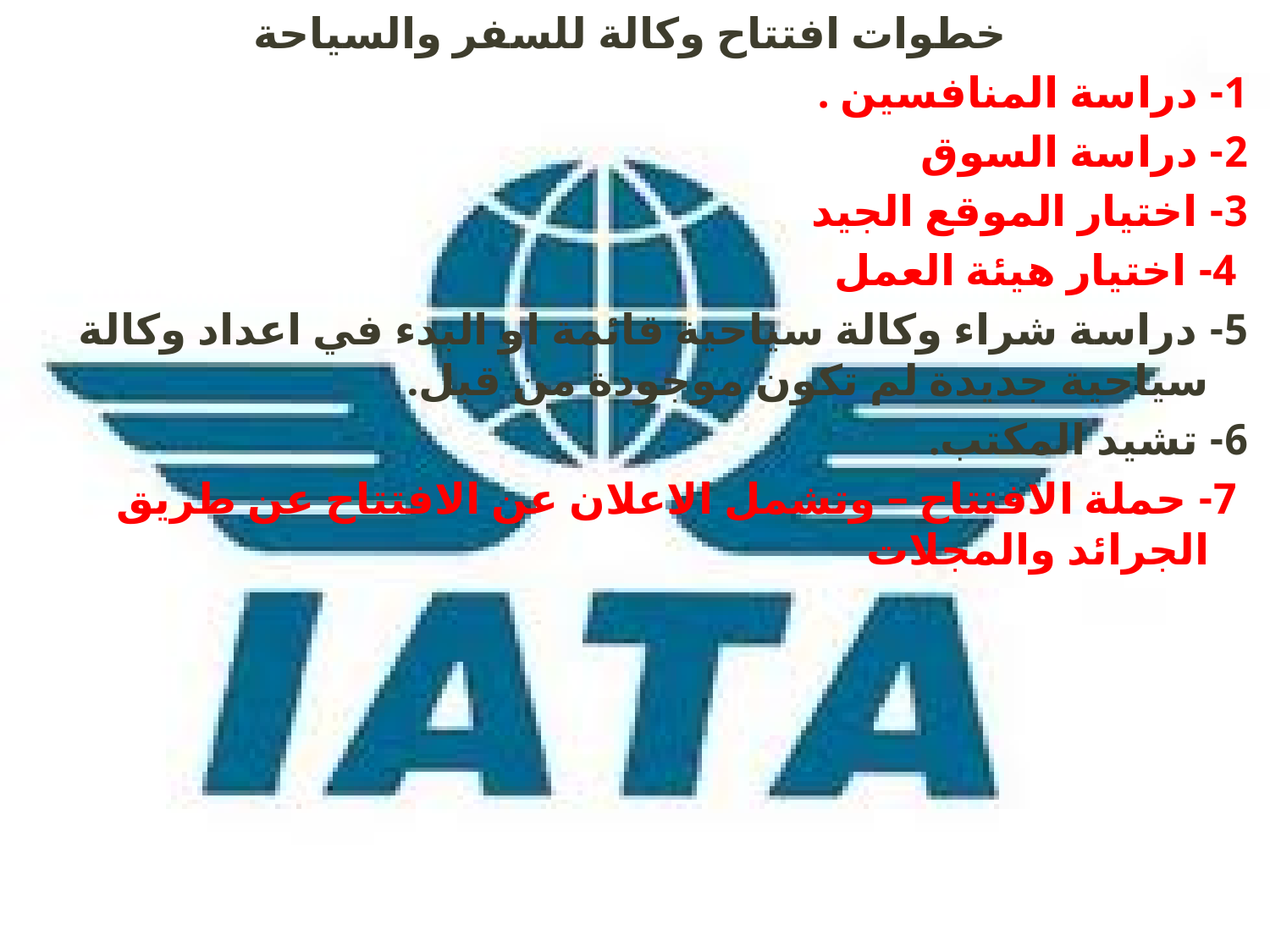

خطوات افتتاح وكالة للسفر والسياحة
1- دراسة المنافسين .
2- دراسة السوق
3- اختيار الموقع الجيد
 4- اختيار هيئة العمل
5- دراسة شراء وكالة سياحية قائمة او البدء في اعداد وكالة سياحية جديدة لم تكون موجودة من قبل.
6- تشيد المكتب.
 7- حملة الافتتاح – وتشمل الاعلان عن الافتتاح عن طريق الجرائد والمجلات